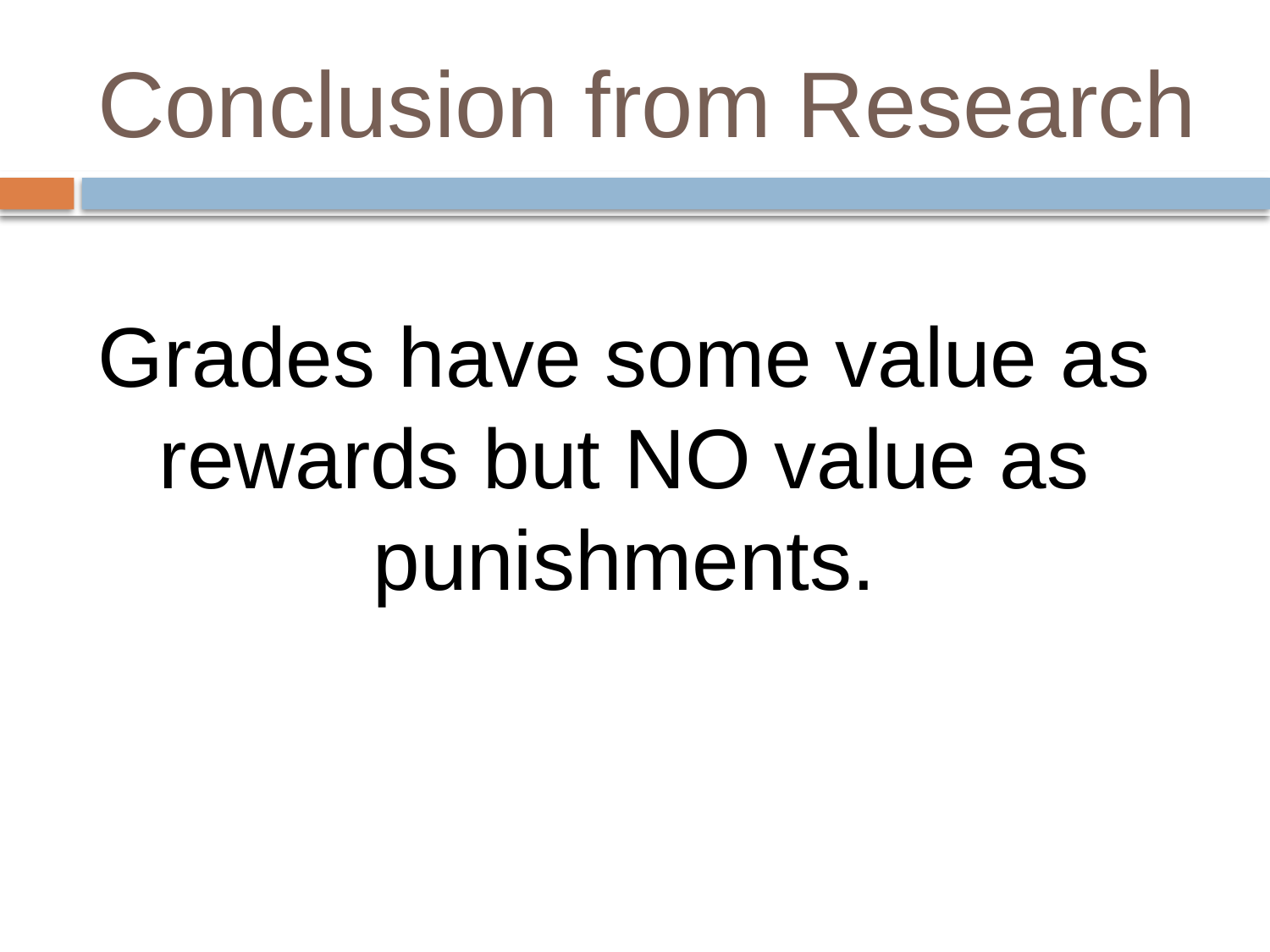

# Conclusion from Research
Grades have some value as rewards but NO value as punishments.